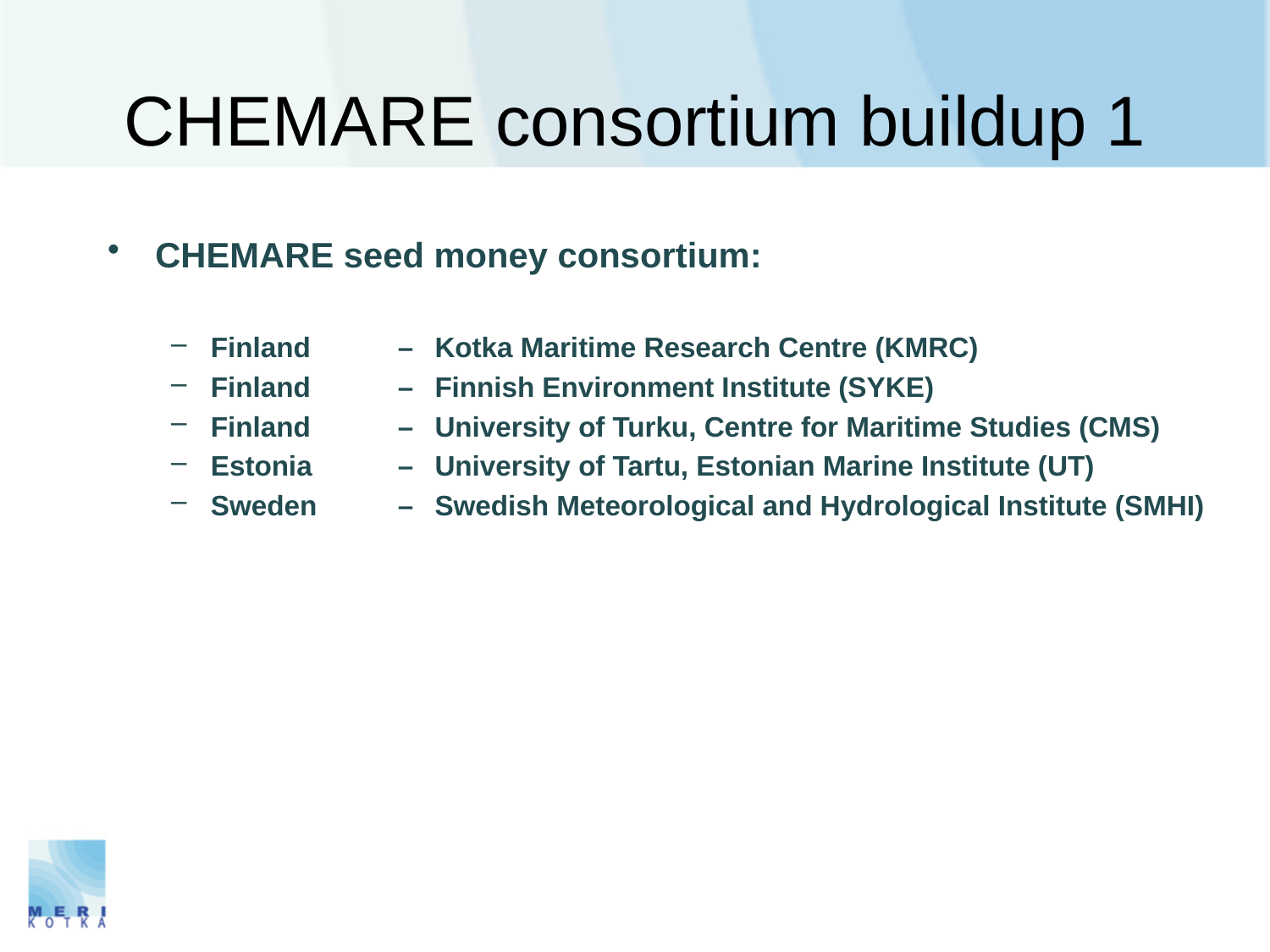

# CHEMARE consortium buildup 1
CHEMARE seed money consortium:

Finland 	–	Kotka Maritime Research Centre (KMRC)
Finland 	– 	Finnish Environment Institute (SYKE)
Finland 	– 	University of Turku, Centre for Maritime Studies (CMS)
Estonia 	– 	University of Tartu, Estonian Marine Institute (UT)
Sweden	– 	Swedish Meteorological and Hydrological Institute (SMHI)